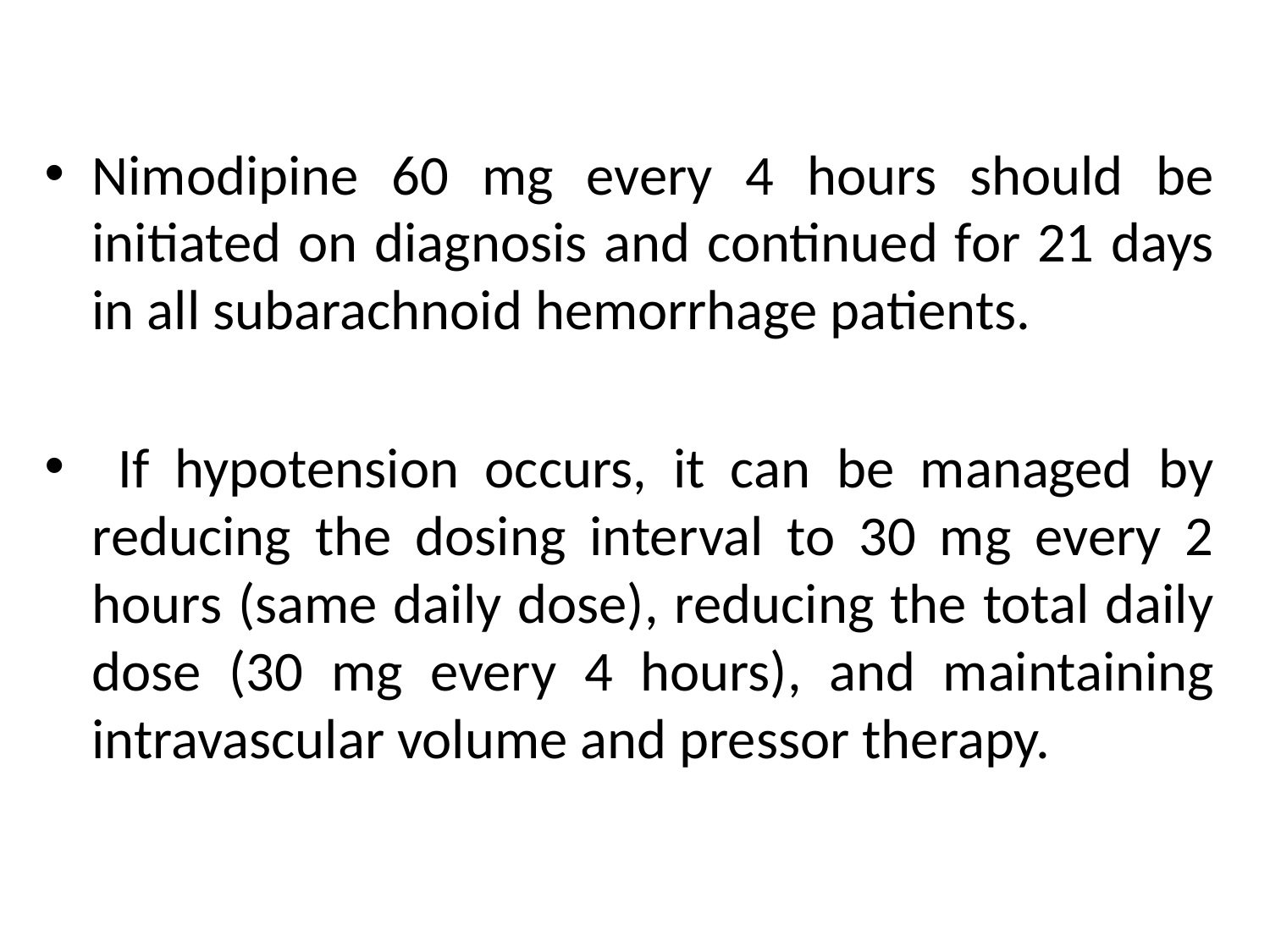

Nimodipine 60 mg every 4 hours should be initiated on diagnosis and continued for 21 days in all subarachnoid hemorrhage patients.

 If hypotension occurs, it can be managed by reducing the dosing interval to 30 mg every 2 hours (same daily dose), reducing the total daily dose (30 mg every 4 hours), and maintaining intravascular volume and pressor therapy.